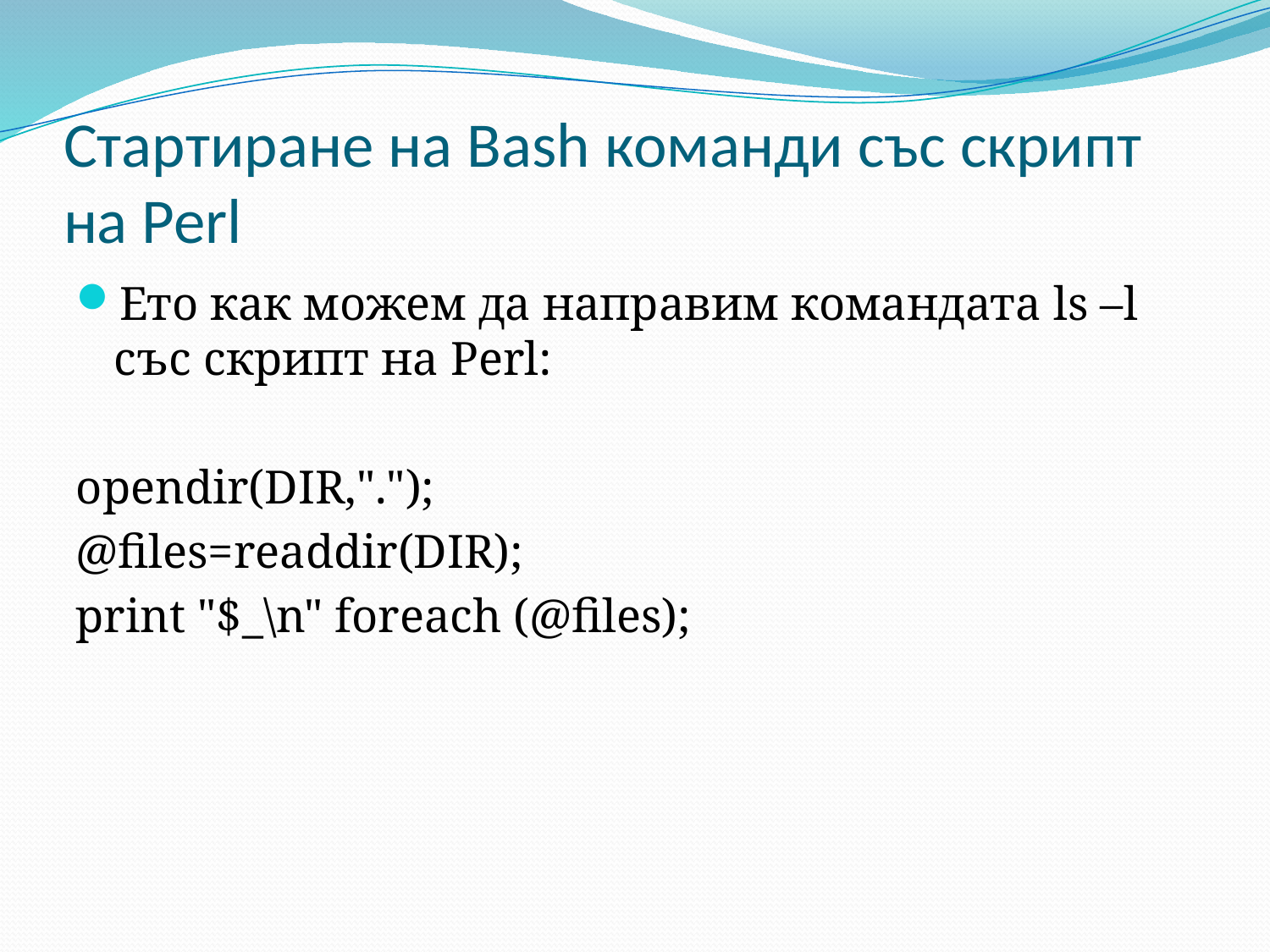

# Стартиране на Bash команди със скрипт на Perl
Ето как можем да направим командата ls –l със скрипт на Perl:

opendir(DIR,".");
@files=readdir(DIR);
print "$_\n" foreach (@files);